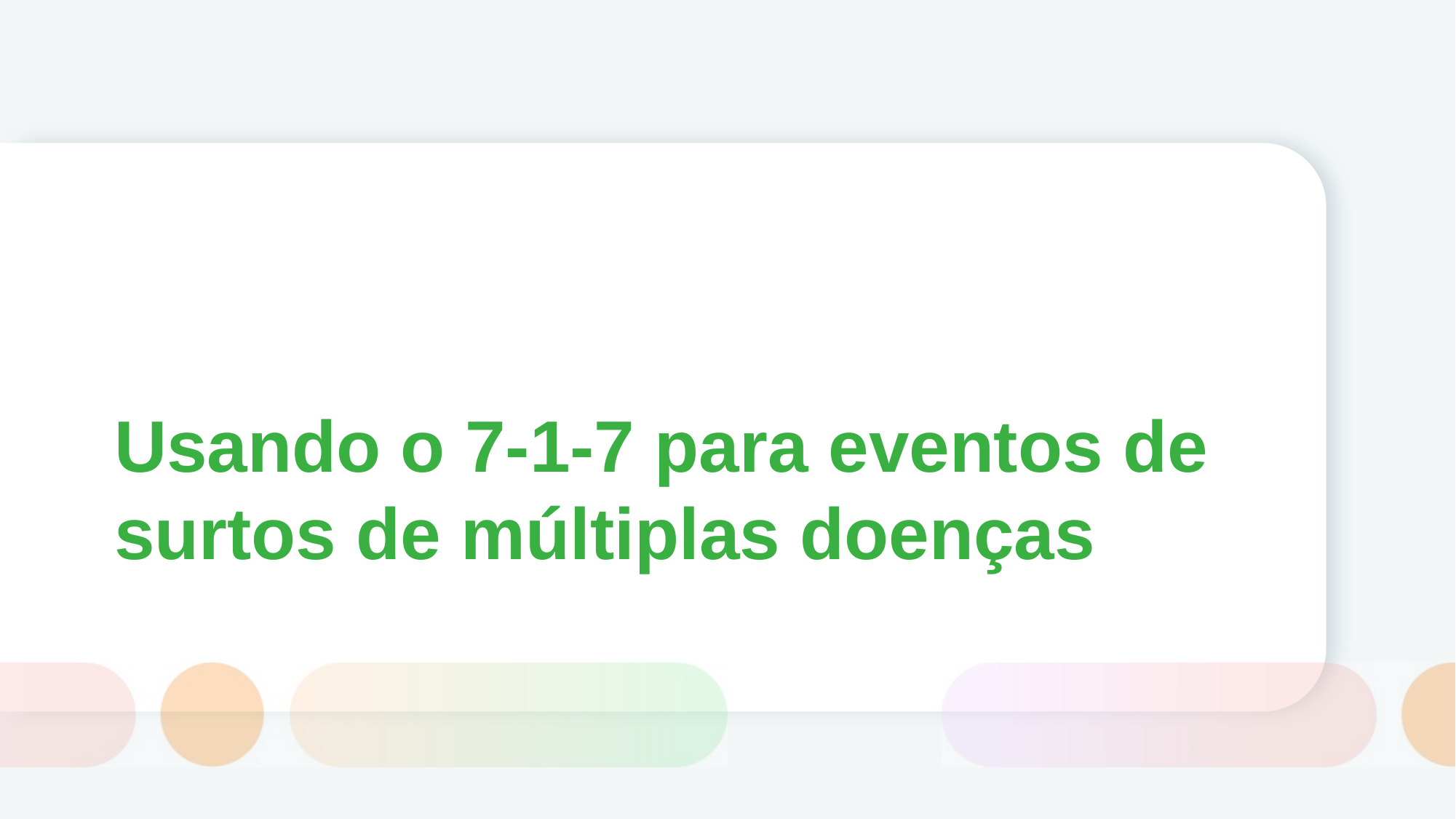

# Usando o 7-1-7 para eventos de surtos de múltiplas doenças